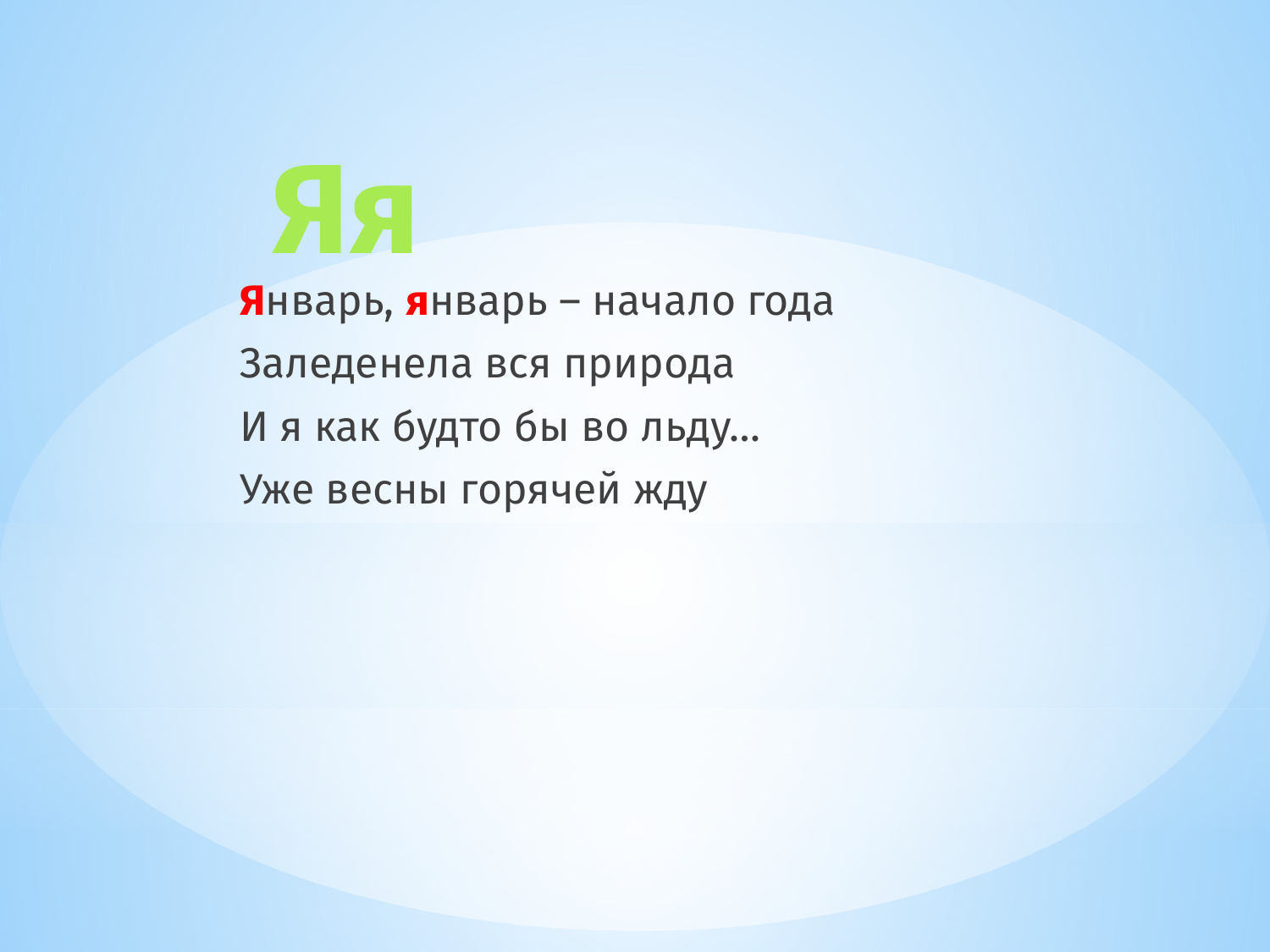

# Яя
Январь, январь – начало года
Заледенела вся природа
И я как будто бы во льду…
Уже весны горячей жду